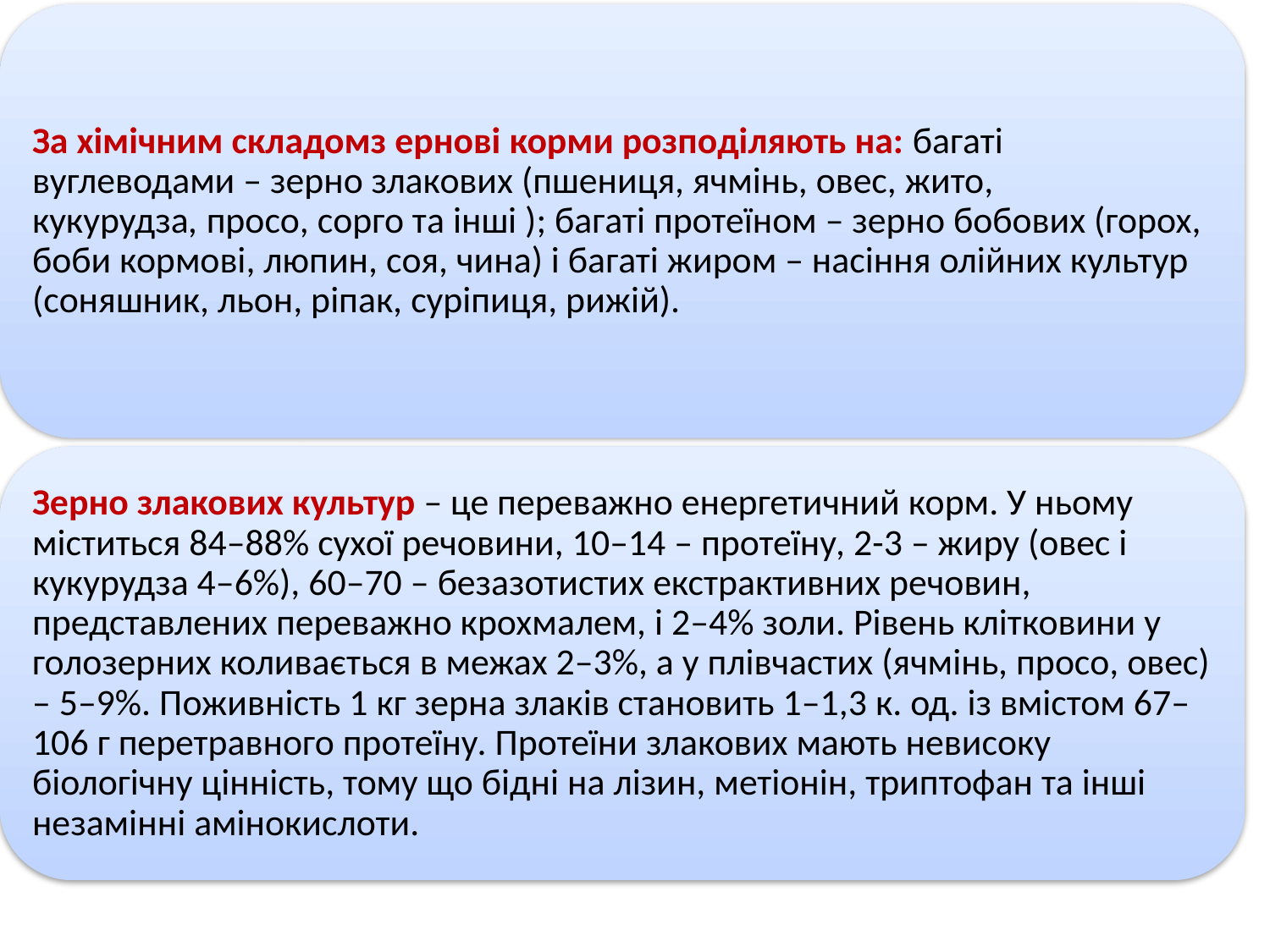

За хімічним складомз ернові корми розподіляють на: багаті вуглеводами – зерно злакових (пшениця, ячмінь, овес, жито, кукурудза, просо, сорго та інші ); багаті протеїном – зерно бобових (горох, боби кормові, люпин, соя, чина) і багаті жиром – насіння олійних культур (соняшник, льон, ріпак, суріпиця, рижій).
Зерно злакових культур – це переважно енергетичний корм. У ньому міститься 84–88% сухої речовини, 10–14 – протеїну, 2-3 – жиру (овес і кукурудза 4–6%), 60–70 – безазотистих екстрактивних речовин, представлених переважно крохмалем, і 2–4% золи. Рівень клітковини у голозерних коливається в межах 2–3%, а у плівчастих (ячмінь, просо, овес) – 5–9%. Поживність 1 кг зерна злаків становить 1–1,3 к. од. із вмістом 67–106 г перетравного протеїну. Протеїни злакових мають невисоку біологічну цінність, тому що бідні на лізин, метіонін, триптофан та інші незамінні амінокислоти.